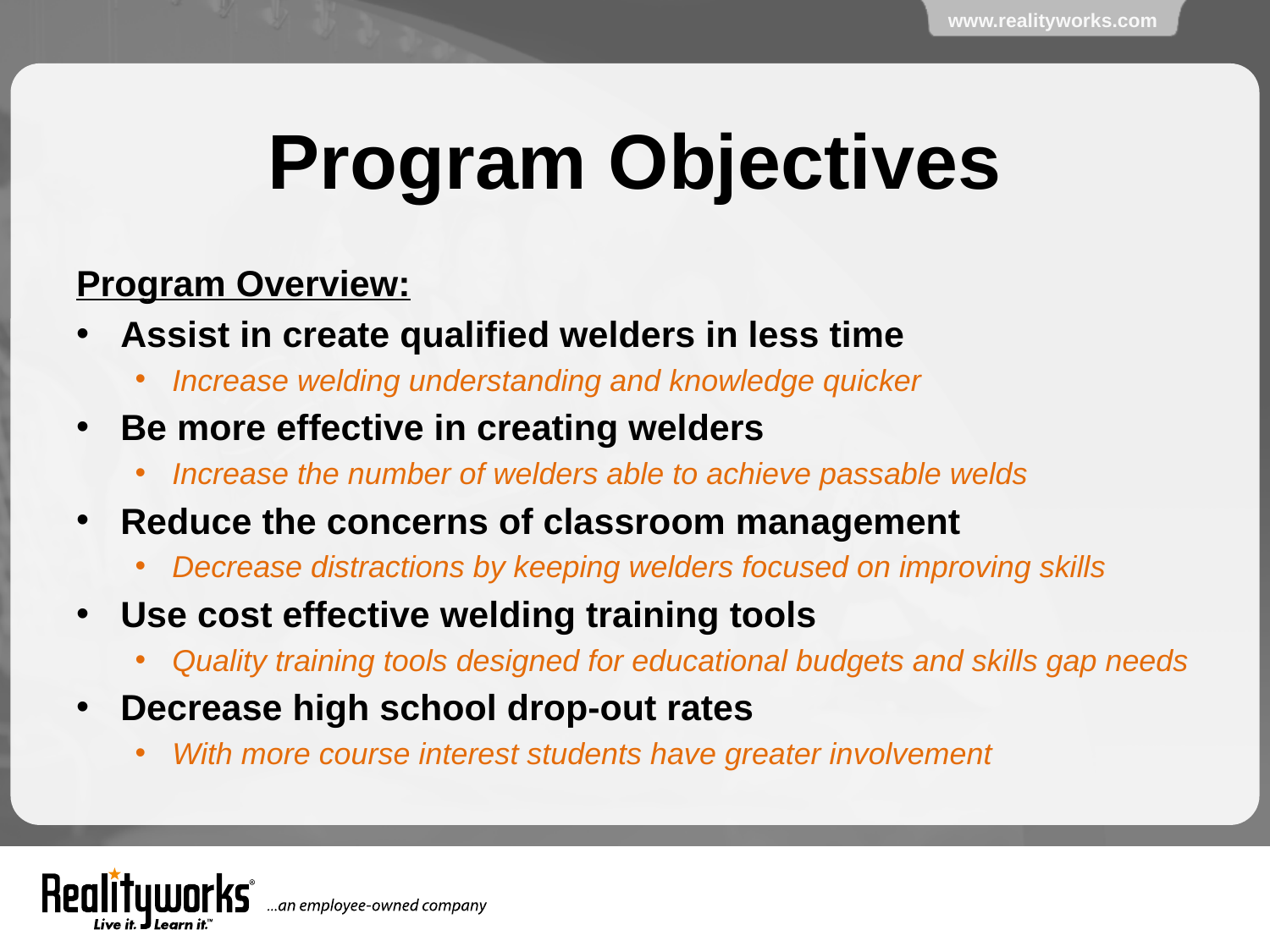

# Program Objectives
Program Overview:
Assist in create qualified welders in less time
Increase welding understanding and knowledge quicker
Be more effective in creating welders
Increase the number of welders able to achieve passable welds
Reduce the concerns of classroom management
Decrease distractions by keeping welders focused on improving skills
Use cost effective welding training tools
Quality training tools designed for educational budgets and skills gap needs
Decrease high school drop-out rates
With more course interest students have greater involvement